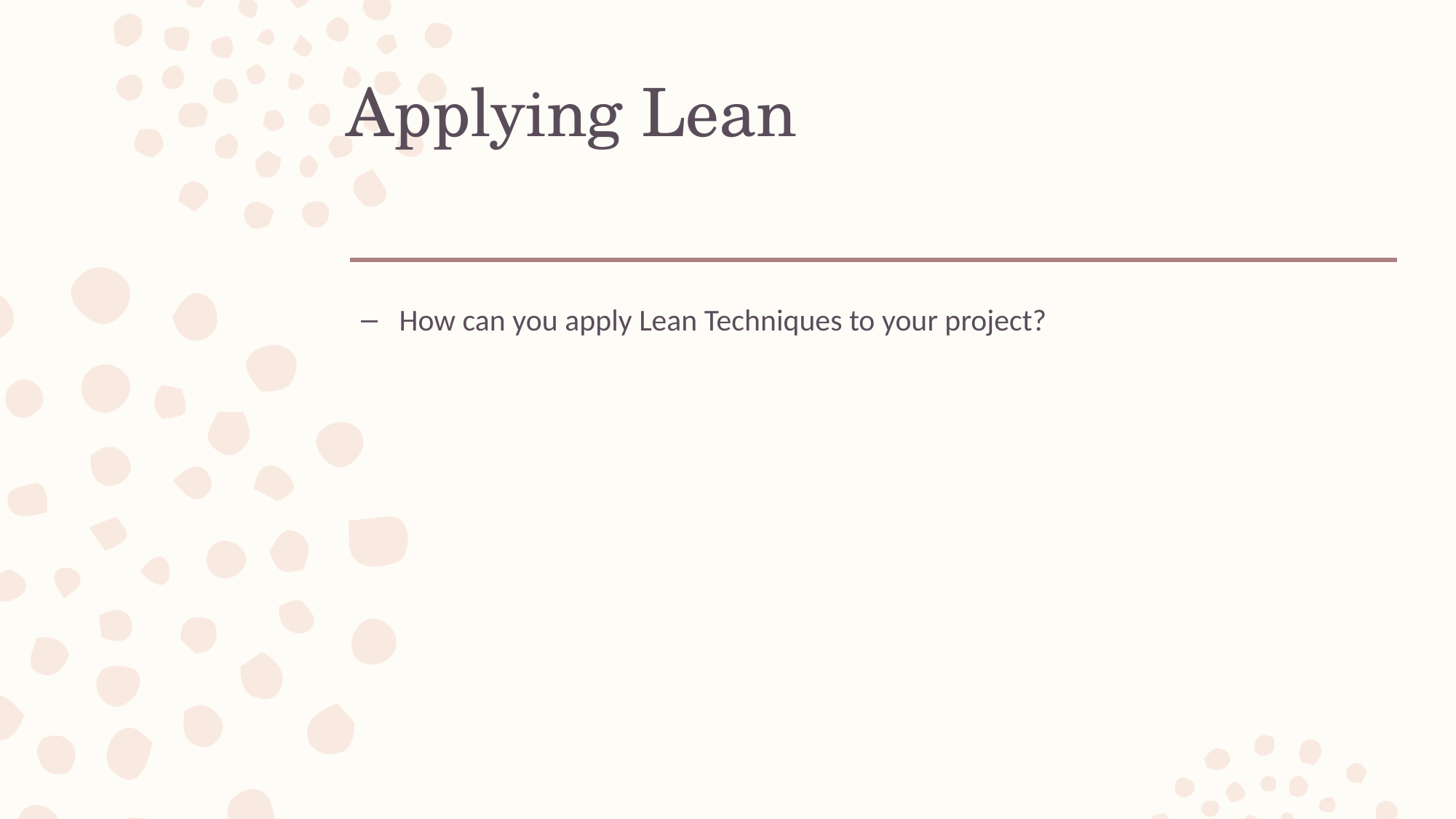

# Applying Lean
How can you apply Lean Techniques to your project?